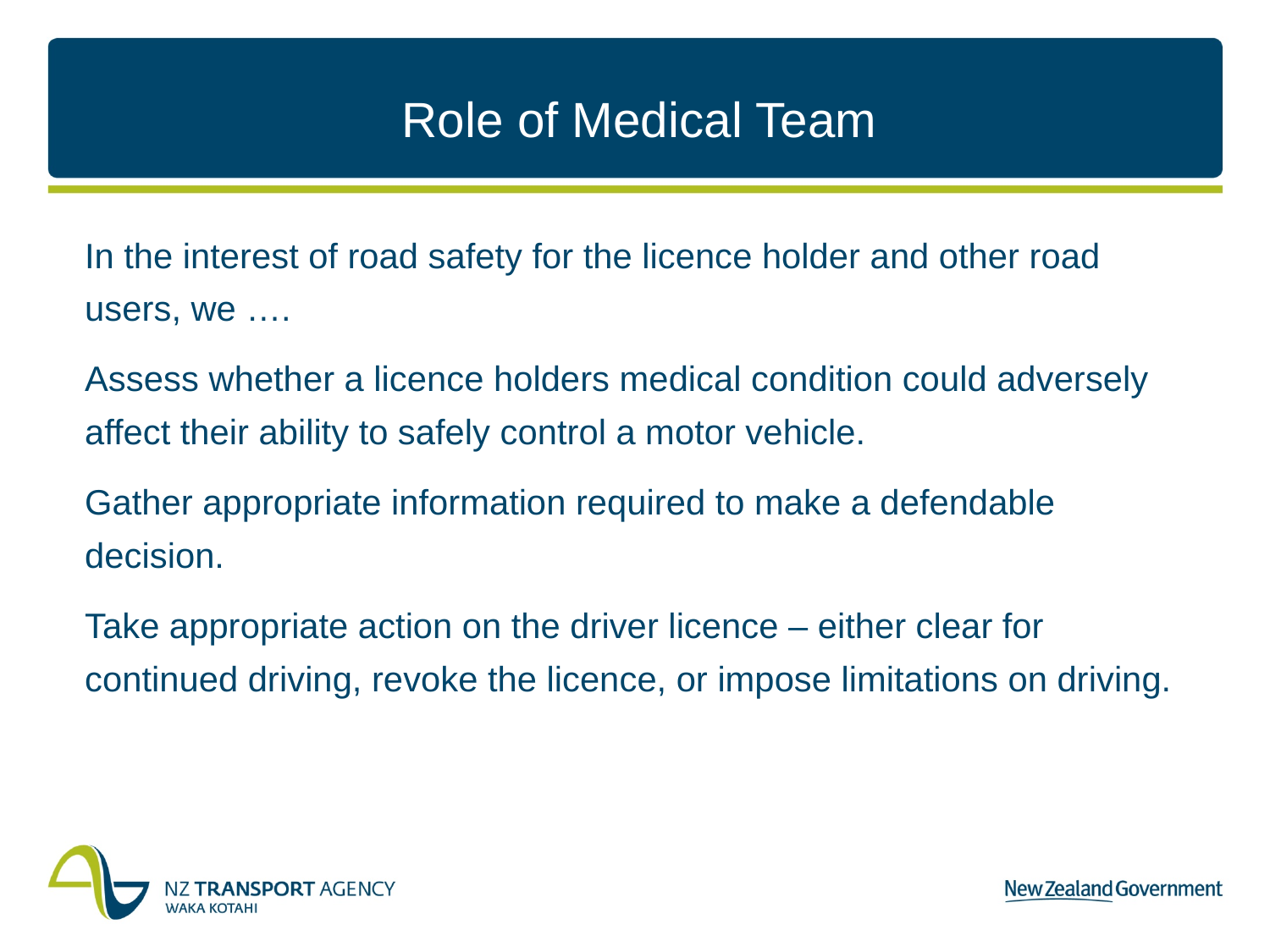

# Role of Medical Team
In the interest of road safety for the licence holder and other road users, we ….
Assess whether a licence holders medical condition could adversely affect their ability to safely control a motor vehicle.
Gather appropriate information required to make a defendable decision.
Take appropriate action on the driver licence – either clear for continued driving, revoke the licence, or impose limitations on driving.